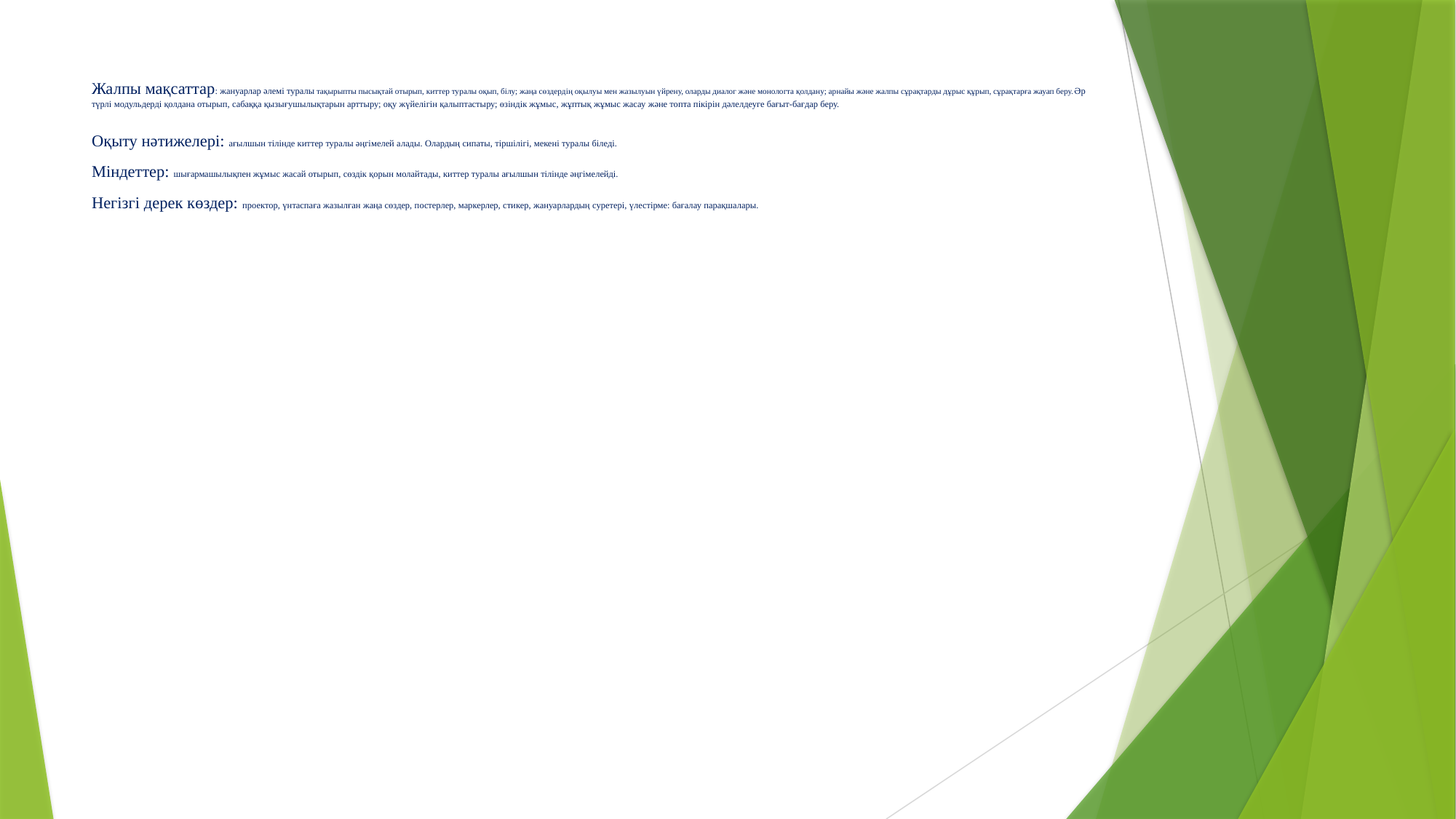

# Жалпы мақсаттар: жануарлар әлемі туралы тақырыпты пысықтай отырып, киттер туралы оқып, білу; жаңа сөздердің оқылуы мен жазылуын үйрену, оларды диалог және монологта қолдану; арнайы және жалпы сұрақтарды дұрыс құрып, сұрақтарға жауап беру. Әр түрлі модульдерді қолдана отырып, сабаққа қызығушылықтарын арттыру; оқу жүйелігін қалыптастыру; өзіндік жұмыс, жұптық жұмыс жасау және топта пікірін дәлелдеуге бағыт-бағдар беру. Оқыту нәтижелері: ағылшын тілінде киттер туралы әңгімелей алады. Олардың сипаты, тіршілігі, мекені туралы біледі. Міндеттер: шығармашылықпен жұмыс жасай отырып, сөздік қорын молайтады, киттер туралы ағылшын тілінде әңгімелейді. Негізгі дерек көздер: проектор, үнтаспаға жазылған жаңа сөздер, постерлер, маркерлер, стикер, жануарлардың суретері, үлестірме: бағалау парақшалары.